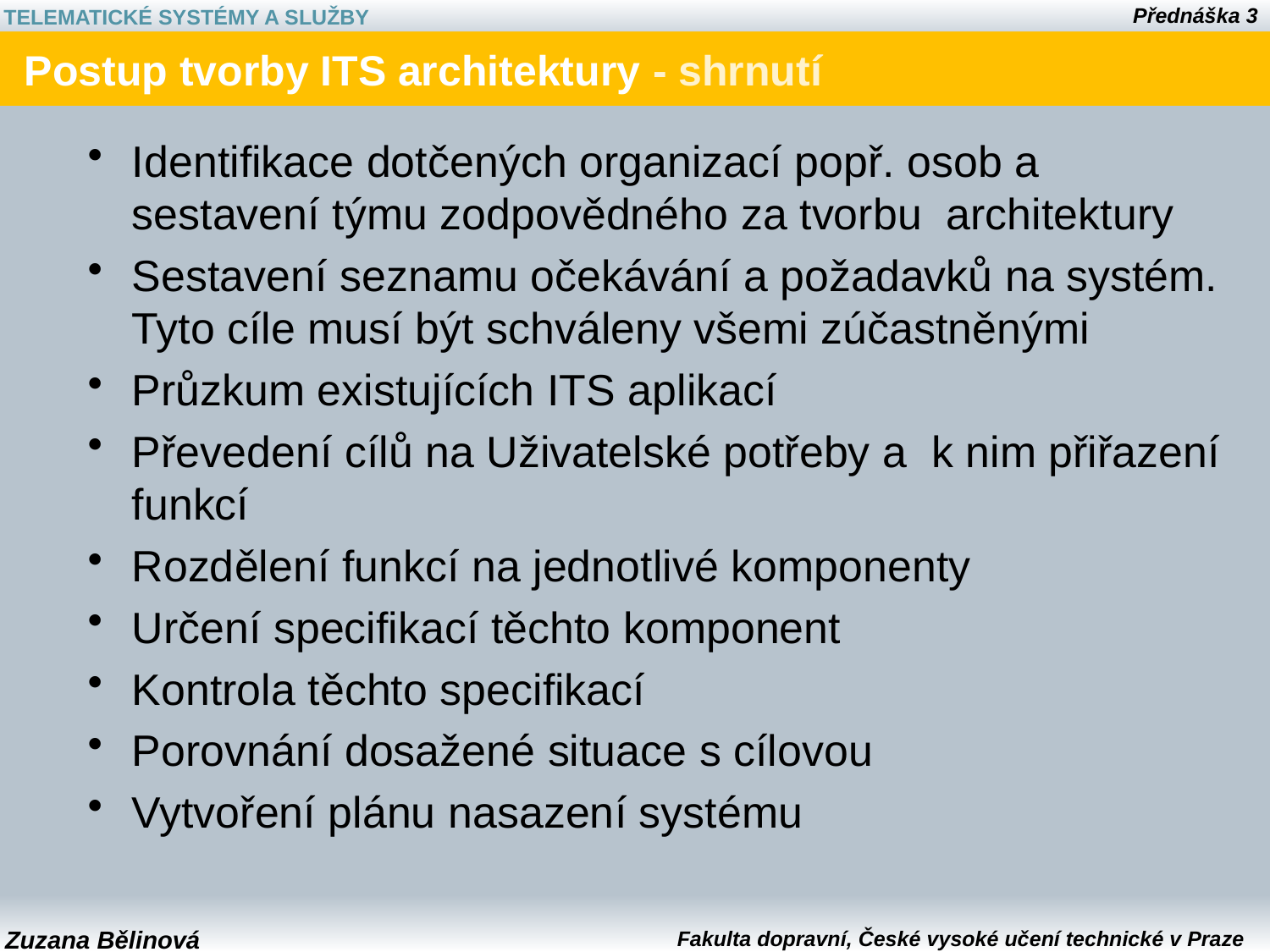

# Postup tvorby ITS architektury - shrnutí
Identifikace dotčených organizací popř. osob a sestavení týmu zodpovědného za tvorbu  architektury
Sestavení seznamu očekávání a požadavků na systém. Tyto cíle musí být schváleny všemi zúčastněnými
Průzkum existujících ITS aplikací
Převedení cílů na Uživatelské potřeby a  k nim přiřazení funkcí
Rozdělení funkcí na jednotlivé komponenty
Určení specifikací těchto komponent
Kontrola těchto specifikací
Porovnání dosažené situace s cílovou
Vytvoření plánu nasazení systému